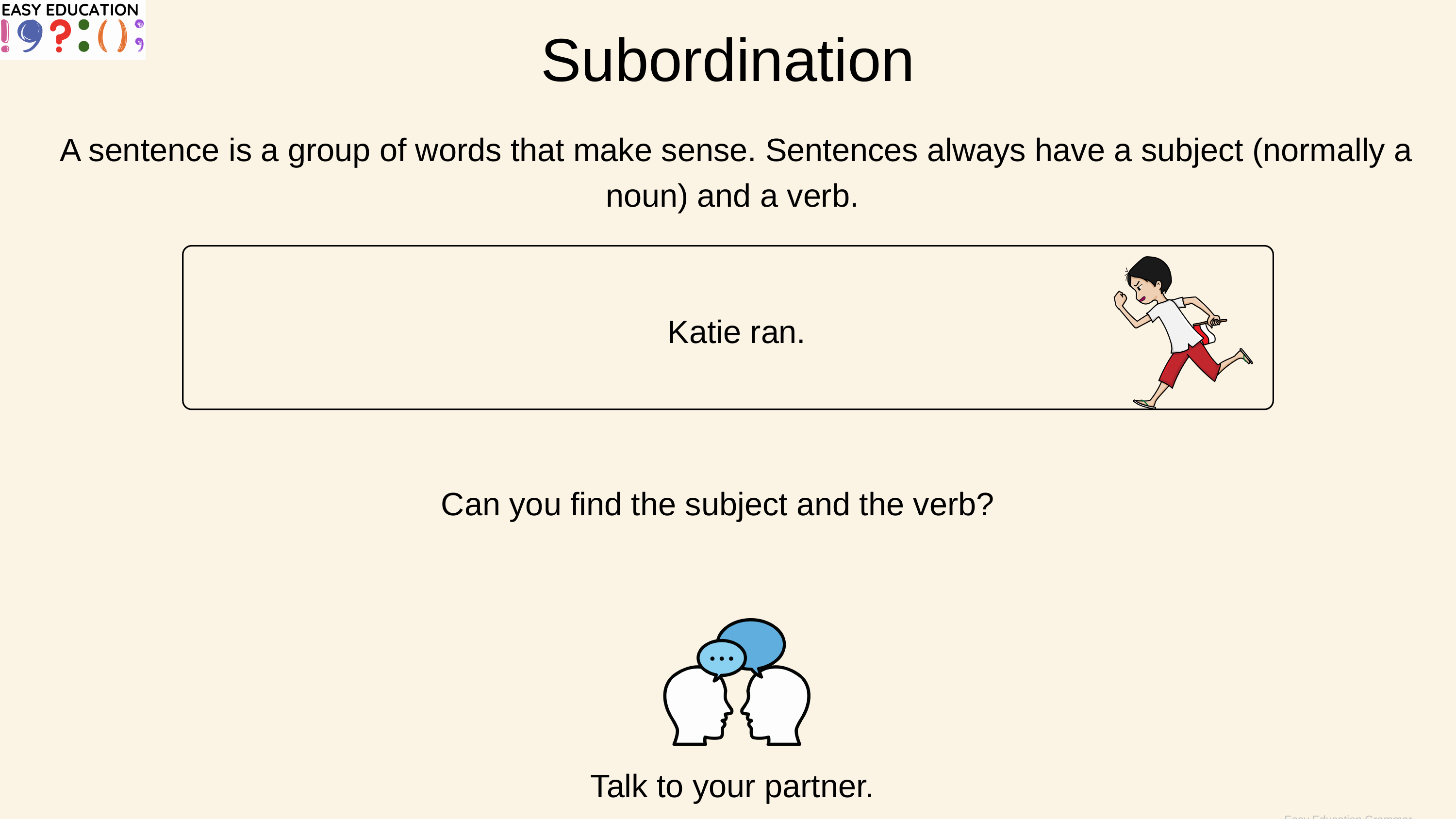

Subordination
A sentence is a group of words that make sense. Sentences always have a subject (normally a noun) and a verb.

Katie ran.
Can you find the subject and the verb?

Talk to your partner.